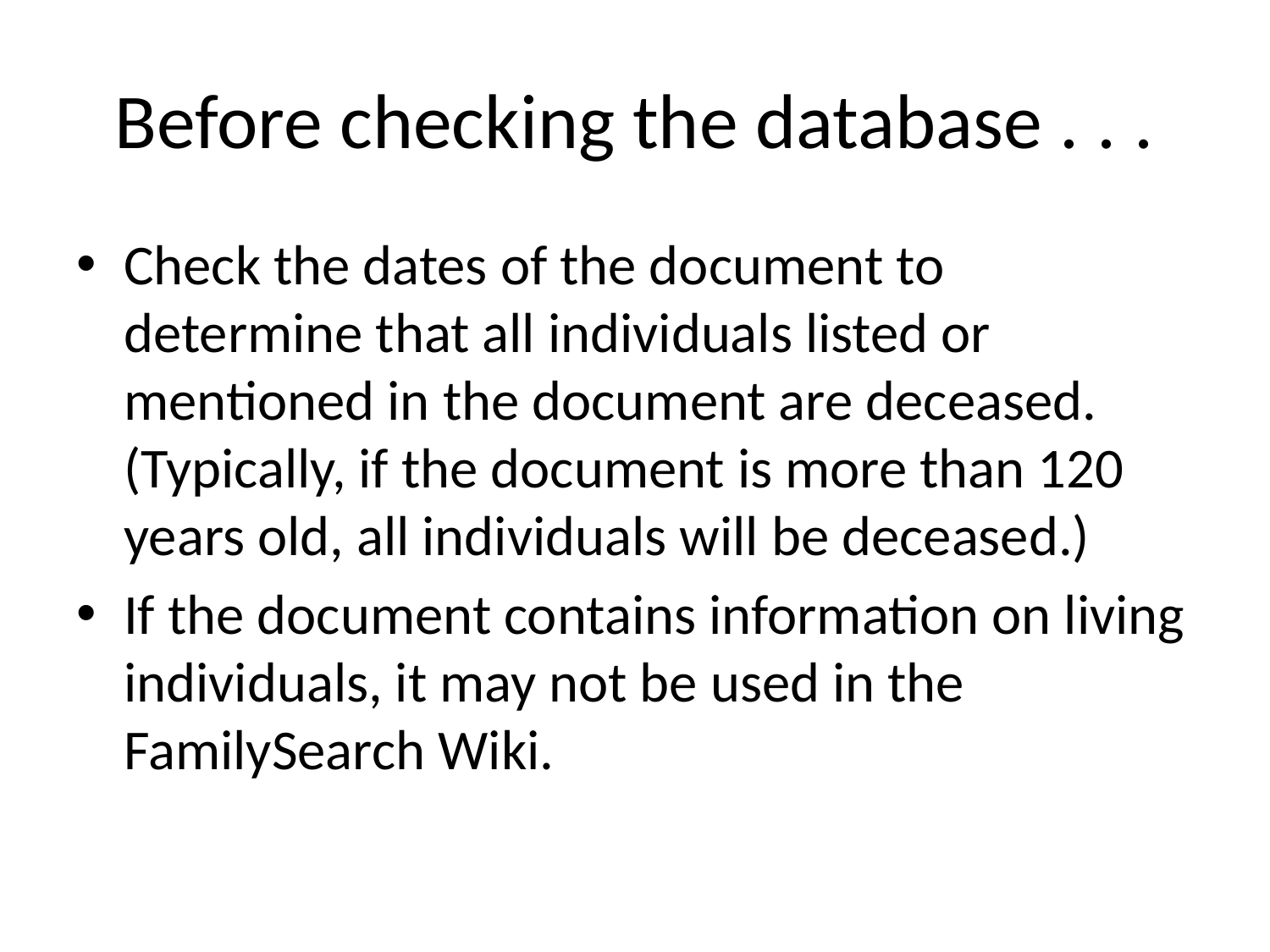

# Before checking the database . . .
Check the dates of the document to determine that all individuals listed or mentioned in the document are deceased. (Typically, if the document is more than 120 years old, all individuals will be deceased.)
If the document contains information on living individuals, it may not be used in the FamilySearch Wiki.